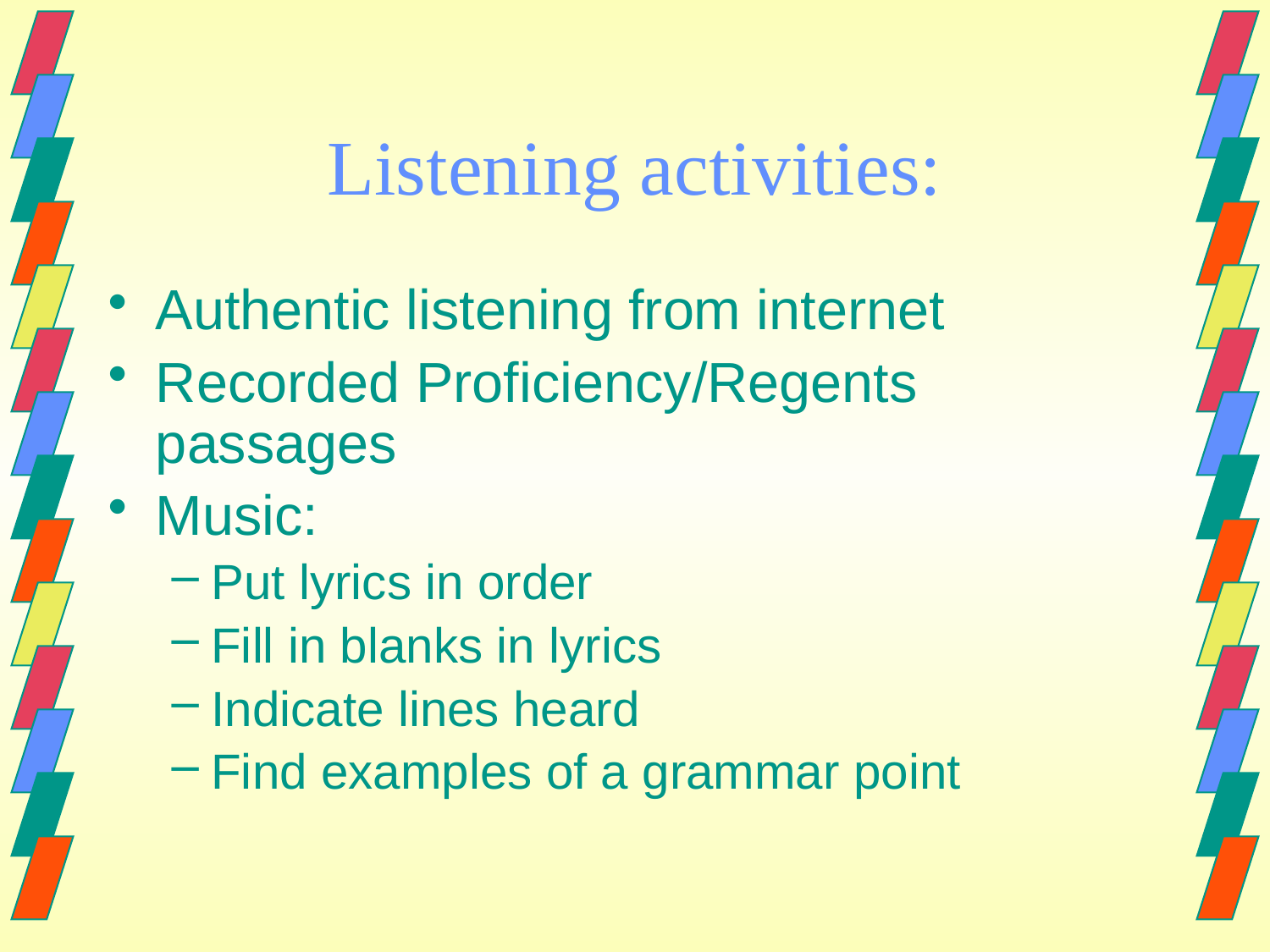

# Listening activities:
Authentic listening from internet
Recorded Proficiency/Regents passages
Music:
Put lyrics in order
Fill in blanks in lyrics
Indicate lines heard
Find examples of a grammar point